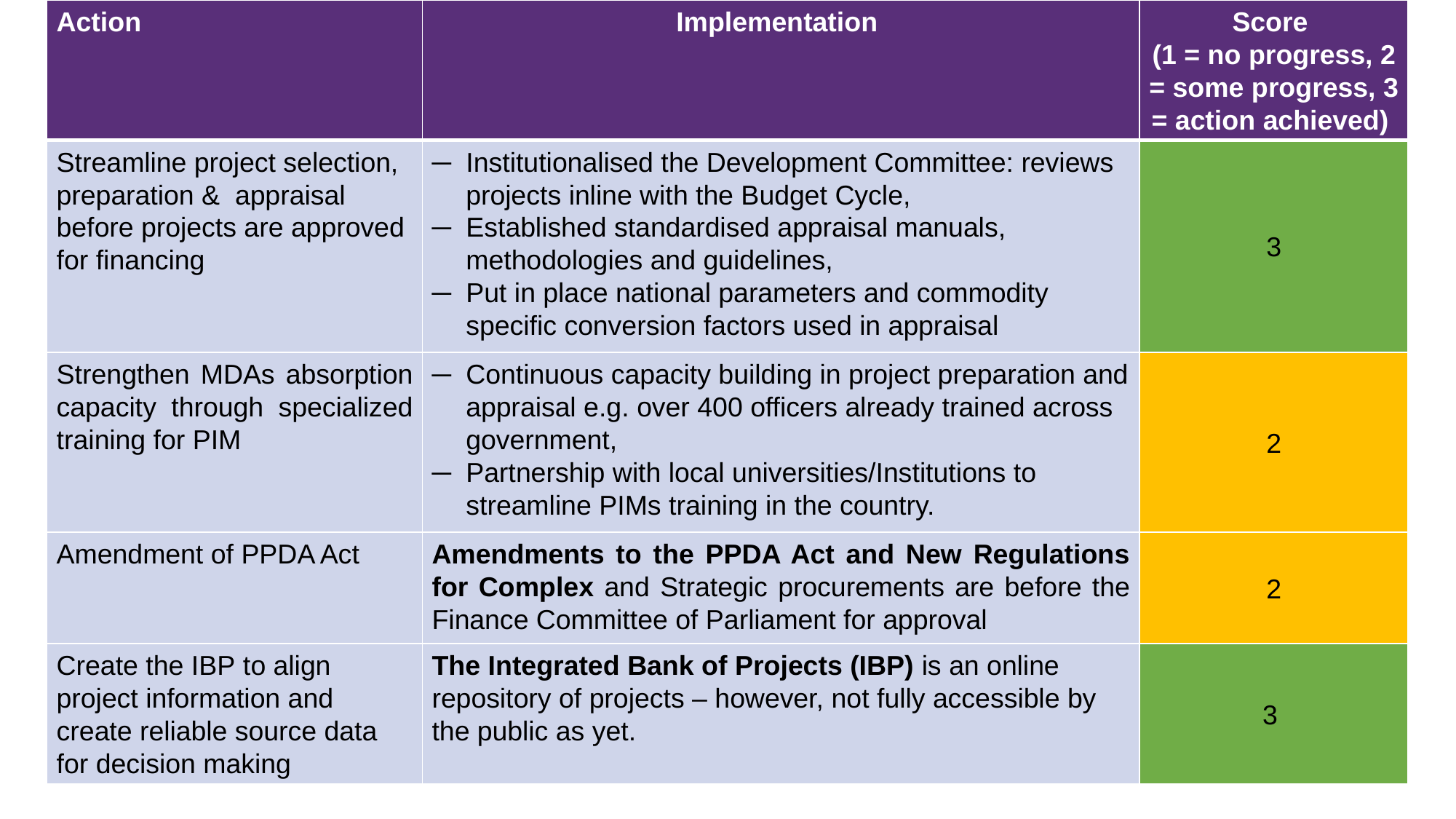

| Action | Implementation | Score (1 = no progress, 2 = some progress, 3 = action achieved) |
| --- | --- | --- |
| Streamline project selection, preparation & appraisal before projects are approved for financing | Institutionalised the Development Committee: reviews projects inline with the Budget Cycle, Established standardised appraisal manuals, methodologies and guidelines, Put in place national parameters and commodity specific conversion factors used in appraisal | 3 |
| Strengthen MDAs absorption capacity through specialized training for PIM | Continuous capacity building in project preparation and appraisal e.g. over 400 officers already trained across government, Partnership with local universities/Institutions to streamline PIMs training in the country. | 2 |
| Amendment of PPDA Act | Amendments to the PPDA Act and New Regulations for Complex and Strategic procurements are before the Finance Committee of Parliament for approval | 2 |
| Create the IBP to align project information and create reliable source data for decision making | The Integrated Bank of Projects (IBP) is an online repository of projects – however, not fully accessible by the public as yet. | 3 |